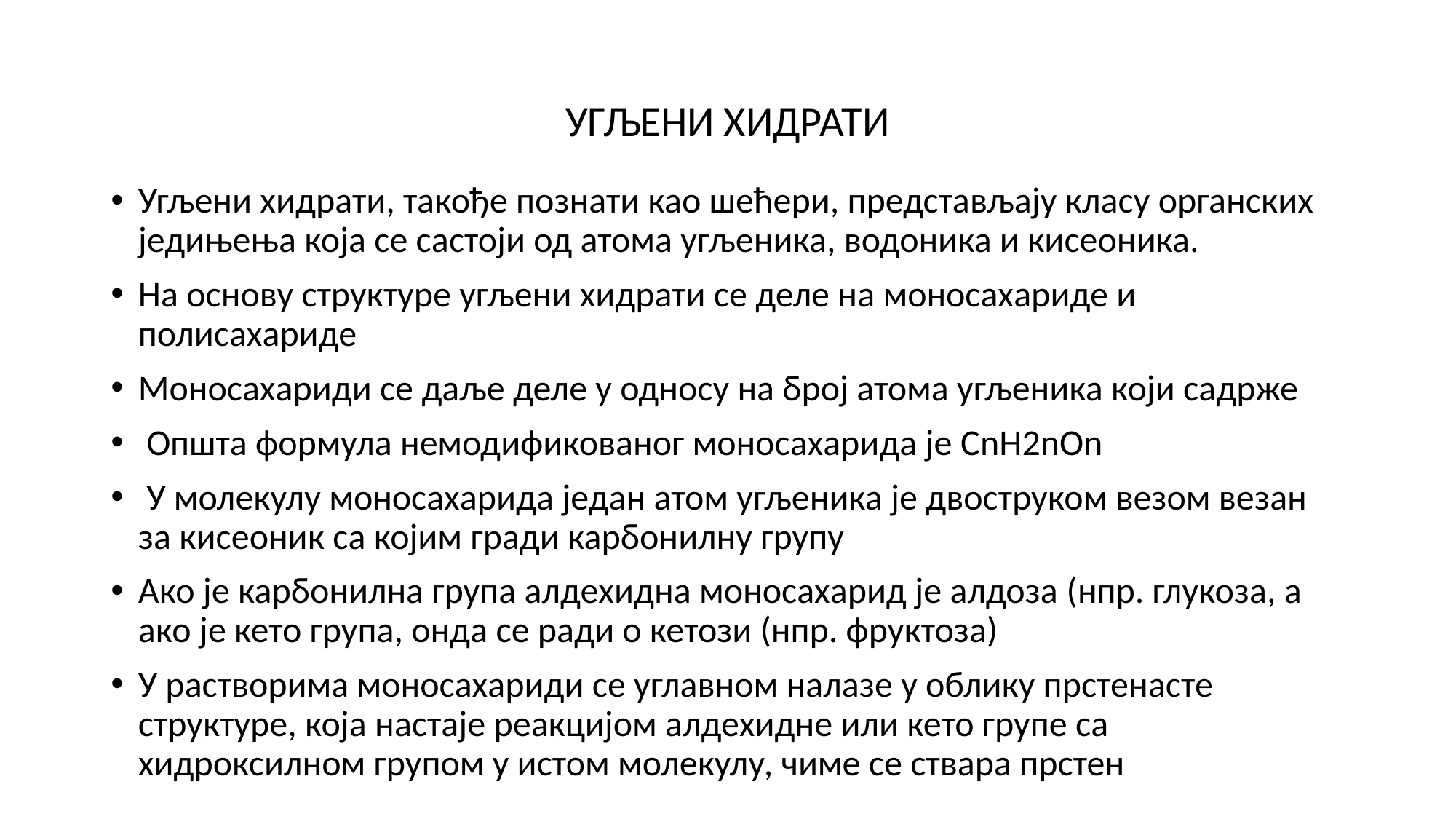

# УГЉЕНИ ХИДРАТИ
Угљени хидрати, такође познати као шећери, представљају класу органских једињења која се састоји од атома угљеника, водоника и кисеоника.
На основу структуре угљени хидрати се деле на моносахариде и полисахариде
Моносахариди се даље деле у односу на број атома угљеника који садрже
 Општа формула немодификованог моносахарида је СnH2nOn
 У молекулу моносахарида један атом угљеника је двоструком везом везан за кисеоник са којим гради карбонилну групу
Ако је карбонилна група алдехидна моносахарид је алдоза (нпр. глукоза, а ако је кето група, онда се ради о кетози (нпр. фруктоза)
У растворима моносахариди се углавном налазе у облику прстенасте структуре, која настаје реакцијом алдехидне или кето групе са хидроксилном групом у истом молекулу, чиме се ствара прстен